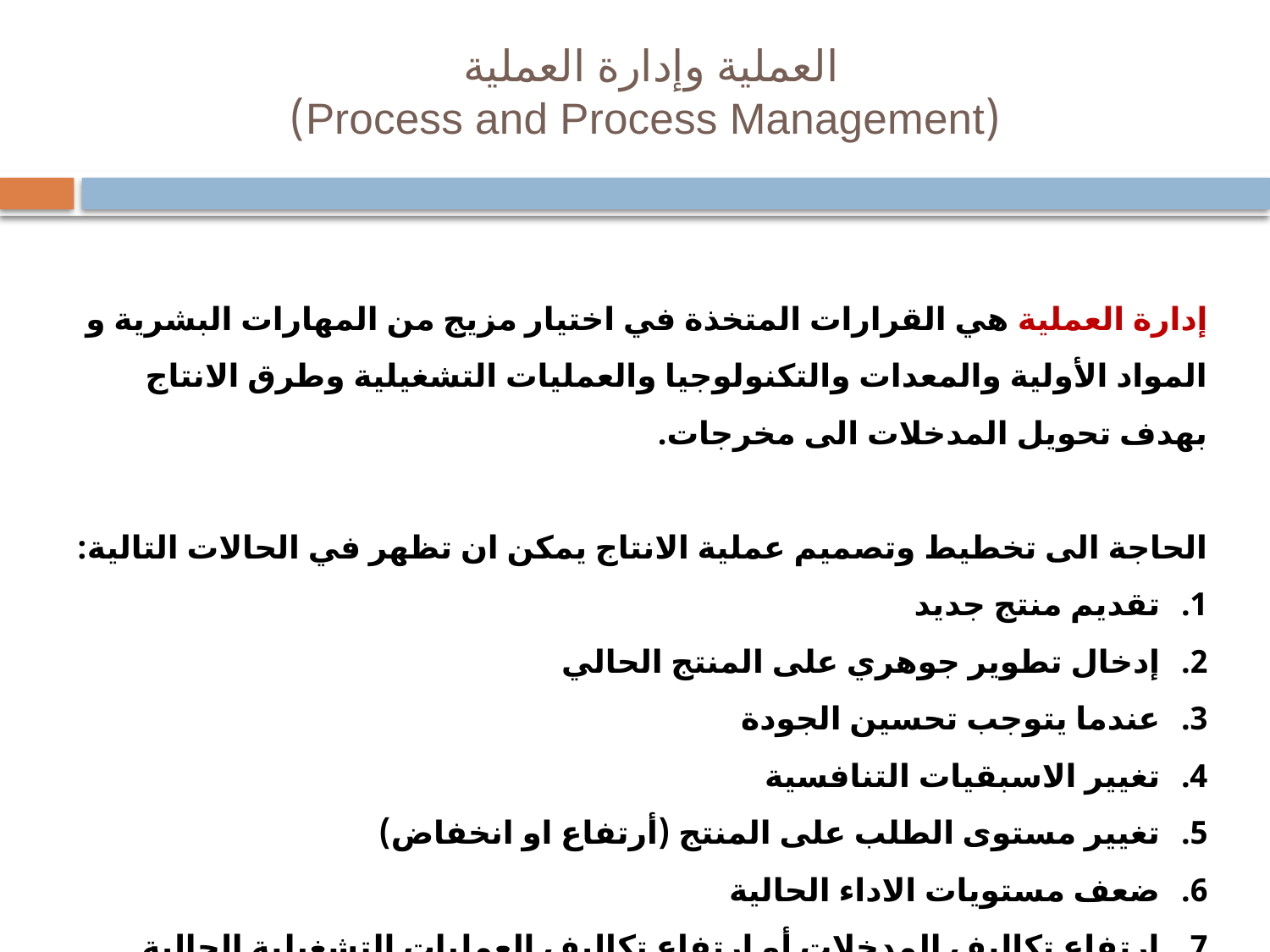

# العملية وإدارة العملية (Process and Process Management)

إدارة العملية هي القرارات المتخذة في اختيار مزيج من المهارات البشرية و المواد الأولية والمعدات والتكنولوجيا والعمليات التشغيلية وطرق الانتاج بهدف تحويل المدخلات الى مخرجات.

الحاجة الى تخطيط وتصميم عملية الانتاج يمكن ان تظهر في الحالات التالية:
تقديم منتج جديد
إدخال تطوير جوهري على المنتج الحالي
عندما يتوجب تحسين الجودة
تغيير الاسبقيات التنافسية
تغيير مستوى الطلب على المنتج (أرتفاع او انخفاض)
ضعف مستويات الاداء الحالية
ارتفاع تكاليف المدخلات أو ارتفاع تكاليف العمليات التشغيلية الحالية